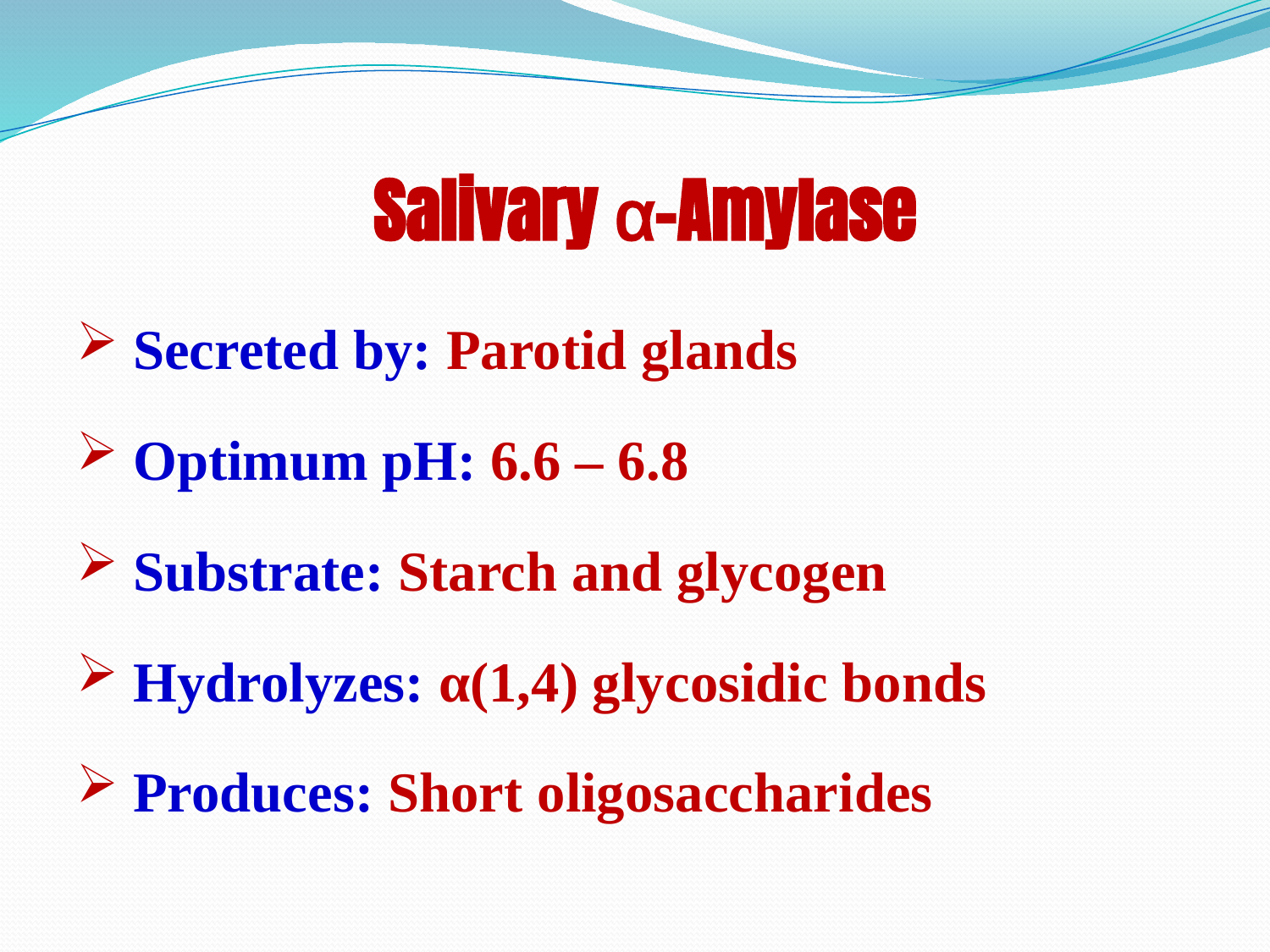

# Salivary α-Amylase
 Secreted by: Parotid glands
 Optimum pH: 6.6 – 6.8
 Substrate: Starch and glycogen
 Hydrolyzes: α(1,4) glycosidic bonds
 Produces: Short oligosaccharides